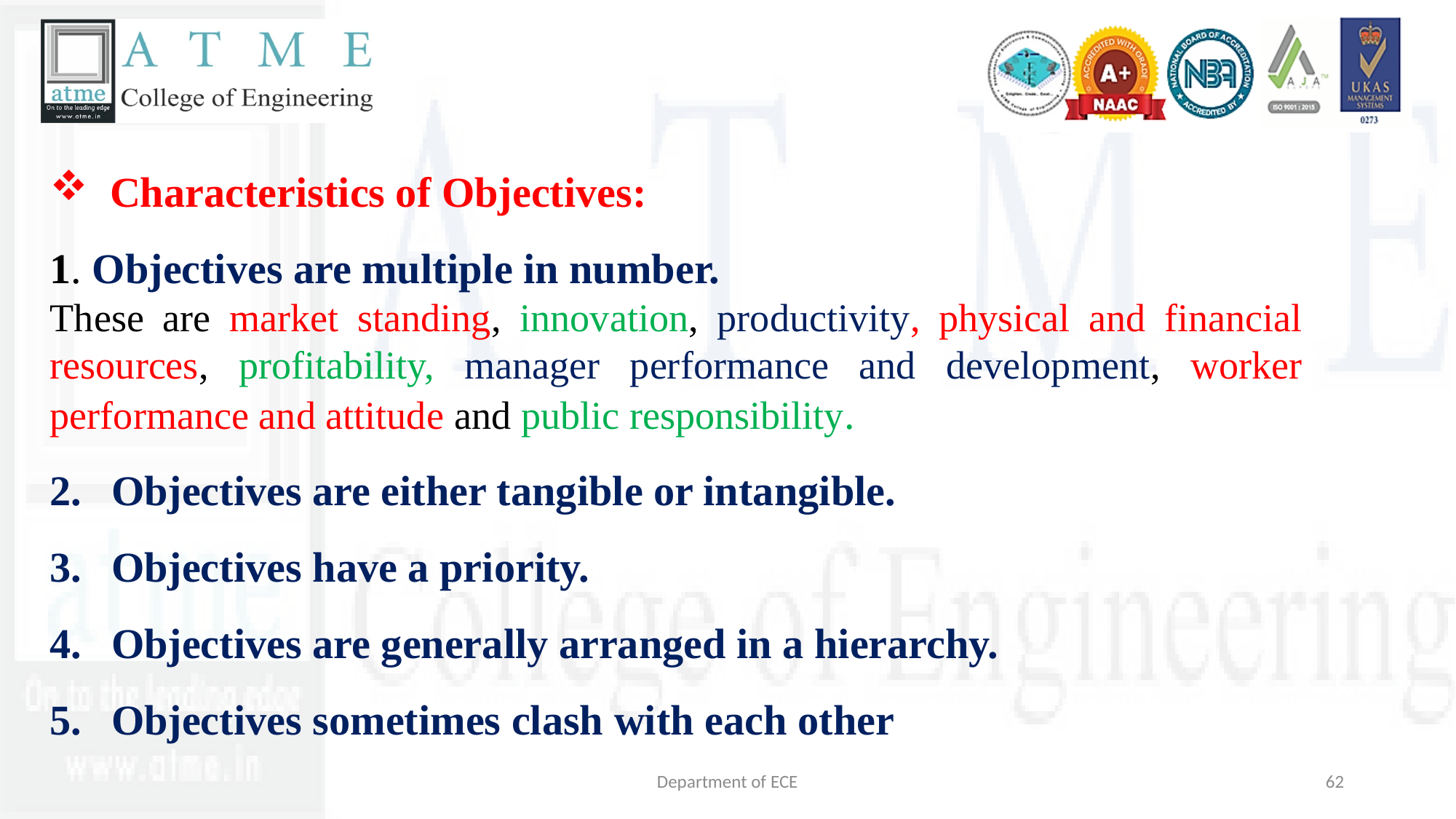

Characteristics of Objectives:
1. Objectives are multiple in number.
These are market standing, innovation, productivity, physical and financial resources, profitability, manager performance and development, worker performance and attitude and public responsibility.
Objectives are either tangible or intangible.
Objectives have a priority.
Objectives are generally arranged in a hierarchy.
Objectives sometimes clash with each other
Department of ECE
62